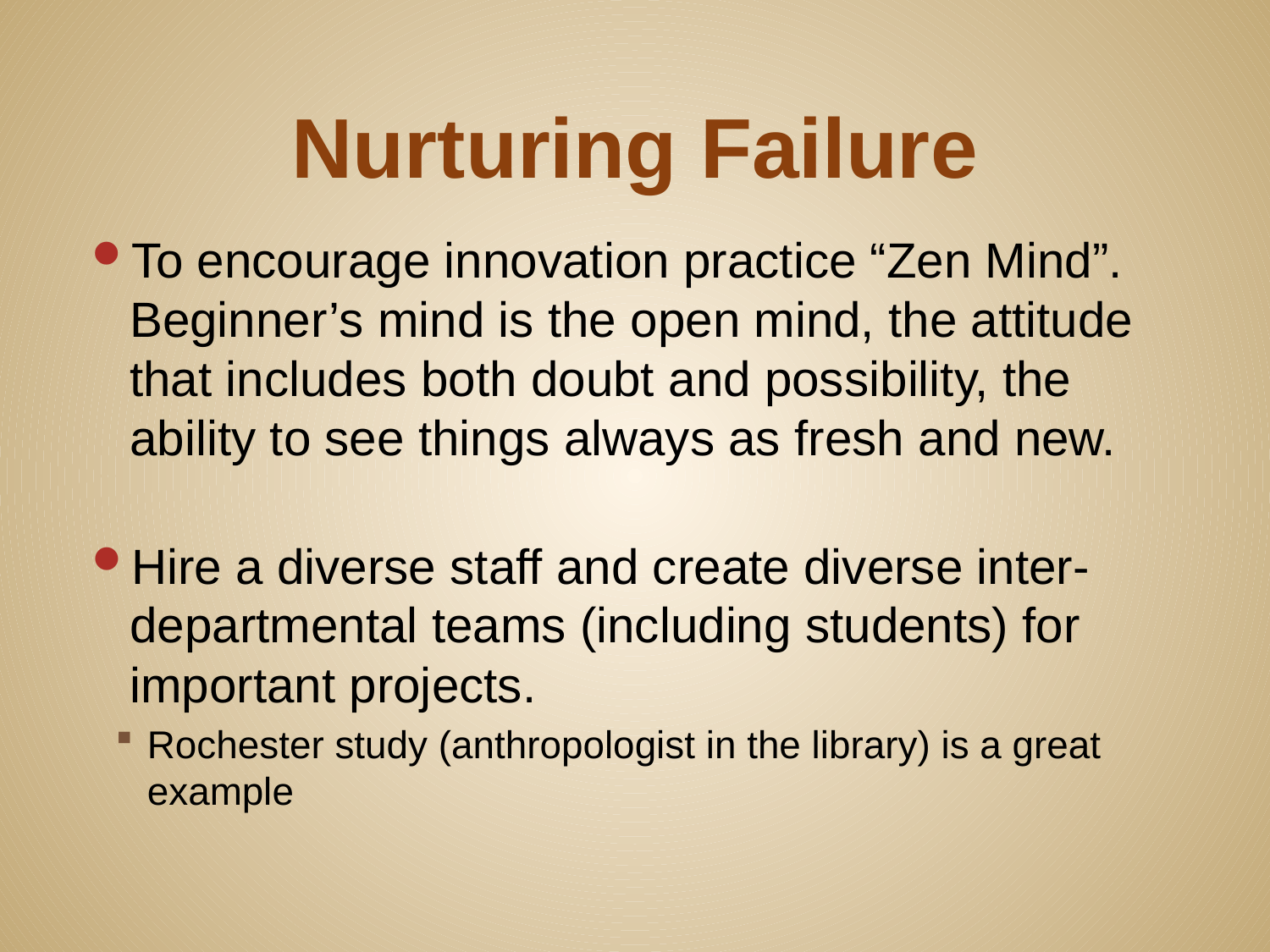

# Nurturing Failure
To encourage innovation practice “Zen Mind”.  Beginner’s mind is the open mind, the attitude that includes both doubt and possibility, the ability to see things always as fresh and new.

Hire a diverse staff and create diverse inter-departmental teams (including students) for important projects.
Rochester study (anthropologist in the library) is a great example